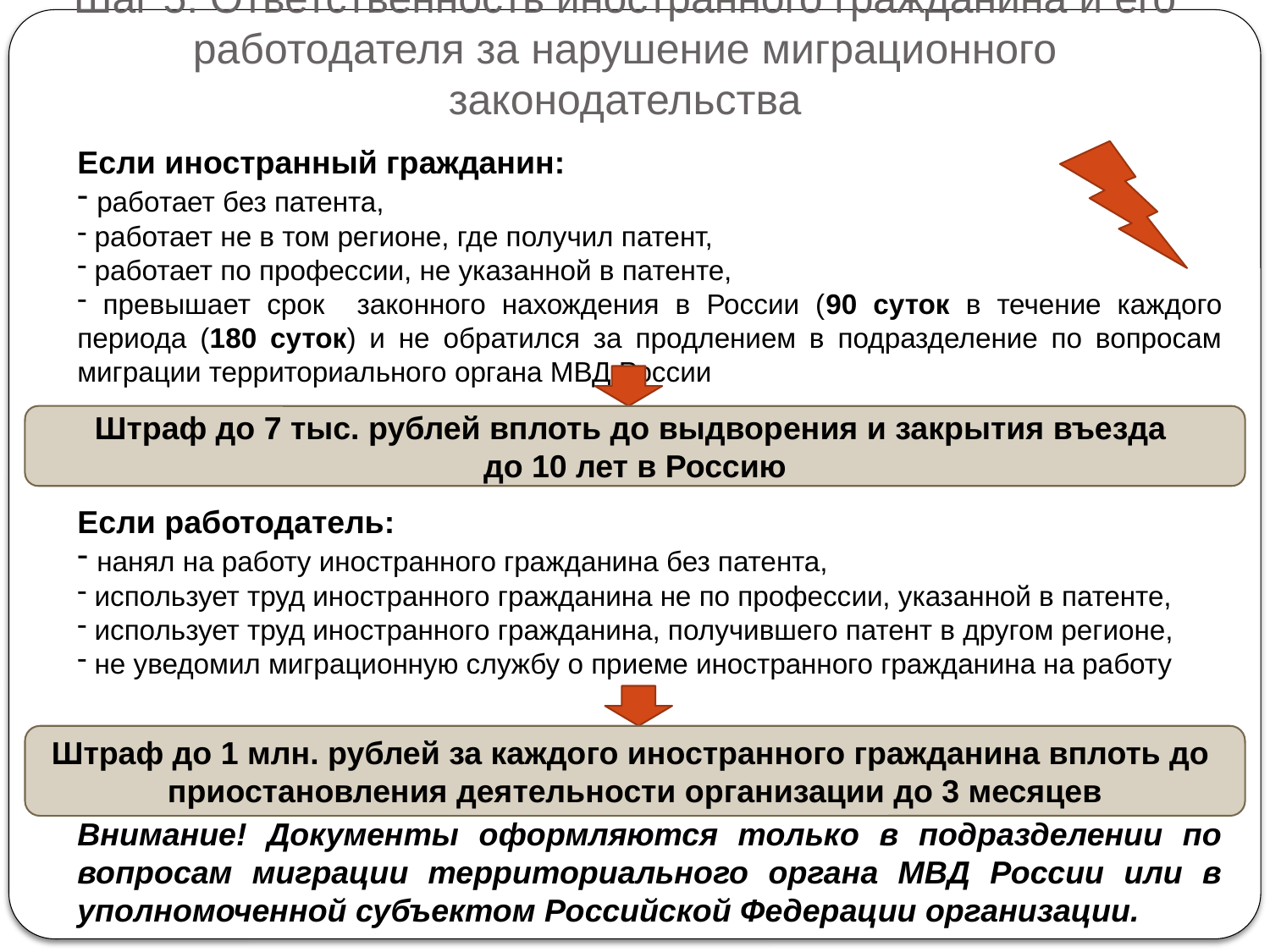

# Шаг 5. Ответственность иностранного гражданина и его работодателя за нарушение миграционного законодательства
Если иностранный гражданин:
 работает без патента,
 работает не в том регионе, где получил патент,
 работает по профессии, не указанной в патенте,
 превышает срок  законного нахождения в России (90 суток в течение каждого периода (180 суток) и не обратился за продлением в подразделение по вопросам миграции территориального органа МВД России

Если работодатель:
 нанял на работу иностранного гражданина без патента,
 использует труд иностранного гражданина не по профессии, указанной в патенте,
 использует труд иностранного гражданина, получившего патент в другом регионе,
 не уведомил миграционную службу о приеме иностранного гражданина на работу

Внимание! Документы оформляются только в подразделении по вопросам миграции территориального органа МВД России или в уполномоченной субъектом Российской Федерации организации.

Штраф до 7 тыс. рублей вплоть до выдворения и закрытия въезда
до 10 лет в Россию

Штраф до 1 млн. рублей за каждого иностранного гражданина вплоть до
приостановления деятельности организации до 3 месяцев